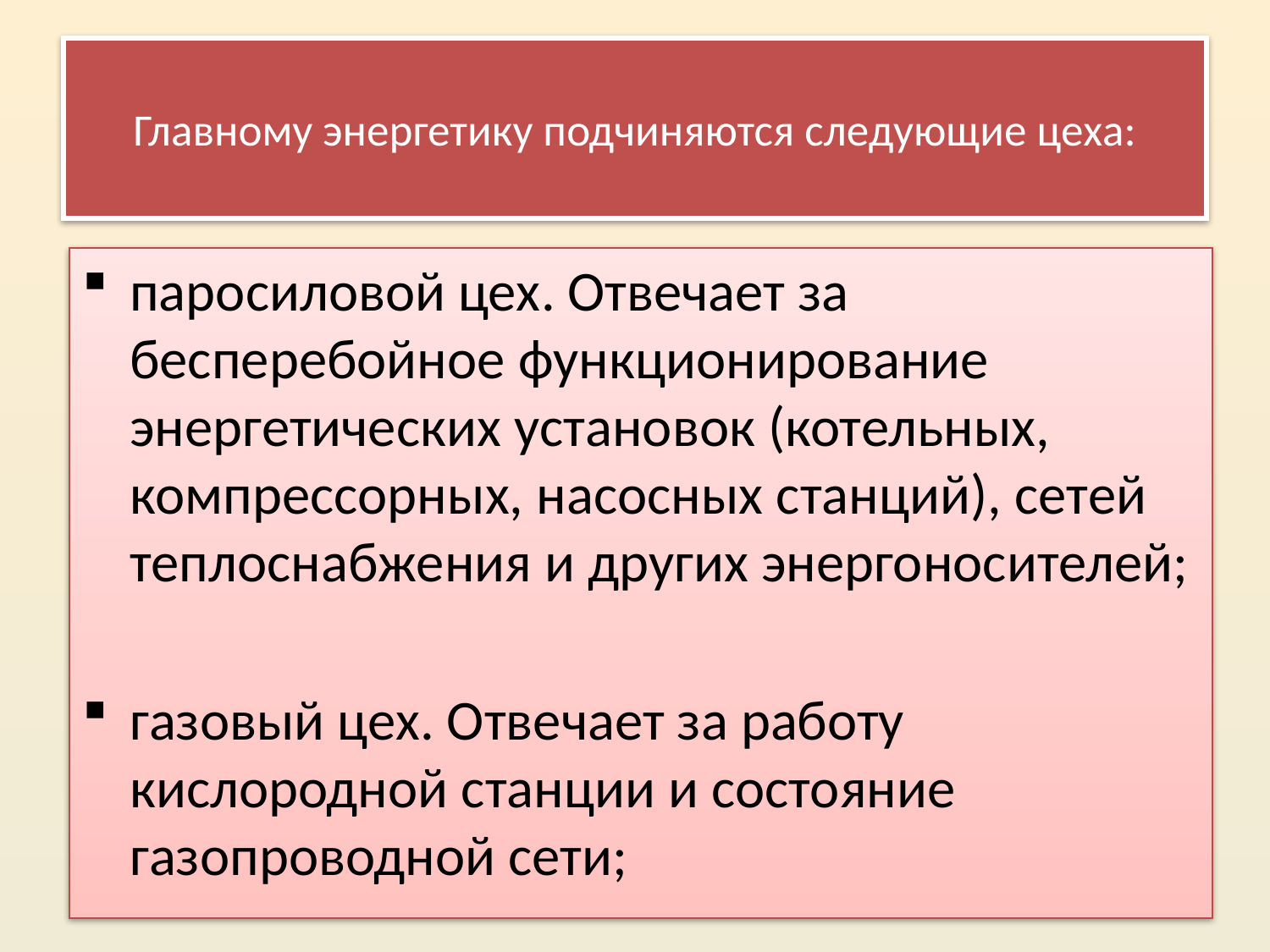

# Главному энергетику подчиняются следующие цеха:
паросиловой цех. Отвечает за бесперебойное функционирование энергетических установок (котельных, компрессорных, насосных станций), сетей теплоснабжения и других энергоносителей;

газовый цех. Отвечает за работу кислородной станции и состояние газопроводной сети;